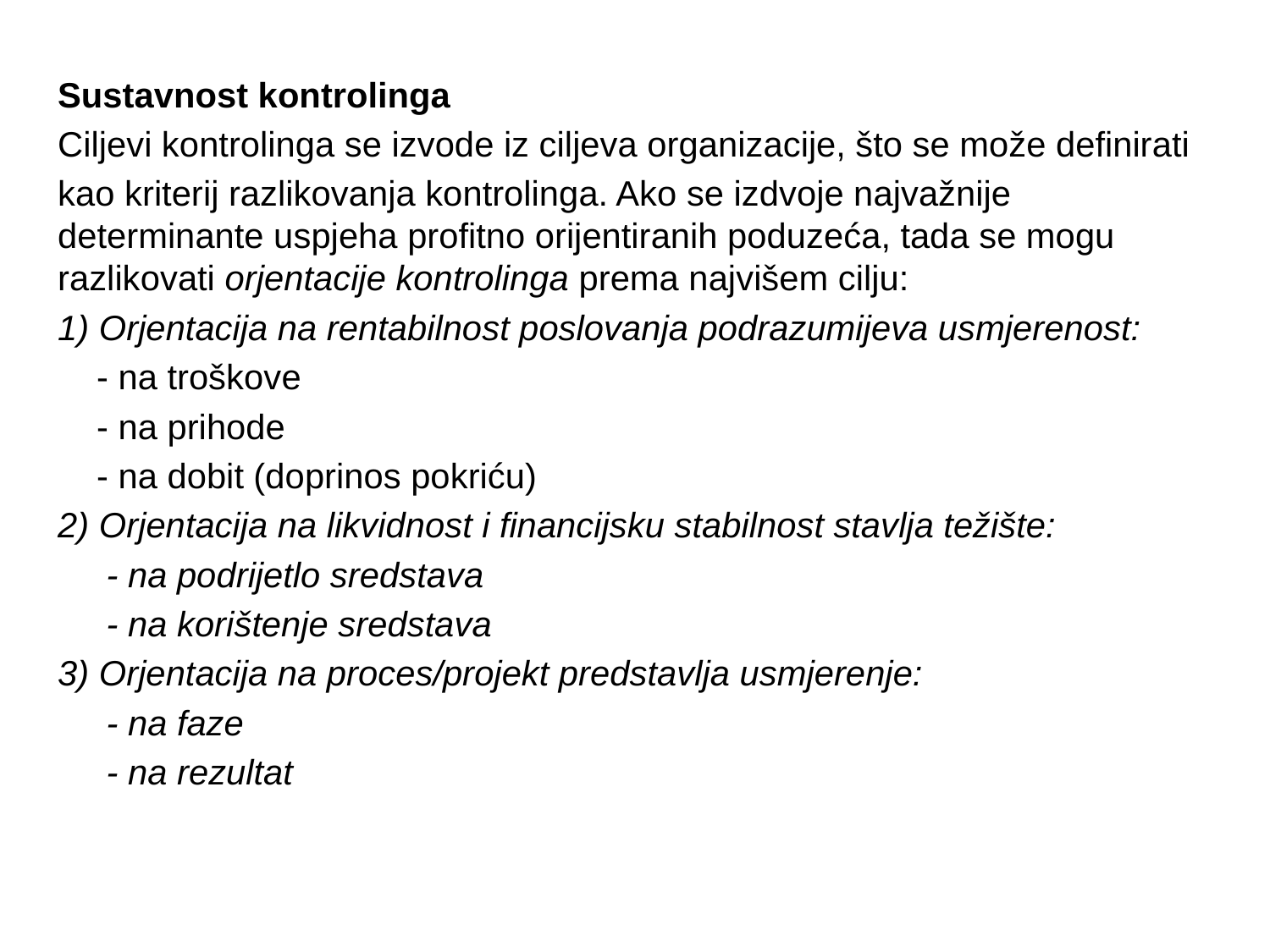

Sustavnost kontrolinga
Ciljevi kontrolinga se izvode iz ciljeva organizacije, što se može definirati
kao kriterij razlikovanja kontrolinga. Ako se izdvoje najvažnije determinante uspjeha profitno orijentiranih poduzeća, tada se mogu razlikovati orjentacije kontrolinga prema najvišem cilju:
 Orjentacija na rentabilnost poslovanja podrazumijeva usmjerenost:
    - na troškove
    - na prihode
    - na dobit (doprinos pokriću)
2) Orjentacija na likvidnost i financijsku stabilnost stavlja težište:
     - na podrijetlo sredstava
     - na korištenje sredstava
 Orjentacija na proces/projekt predstavlja usmjerenje:
     - na faze
     - na rezultat